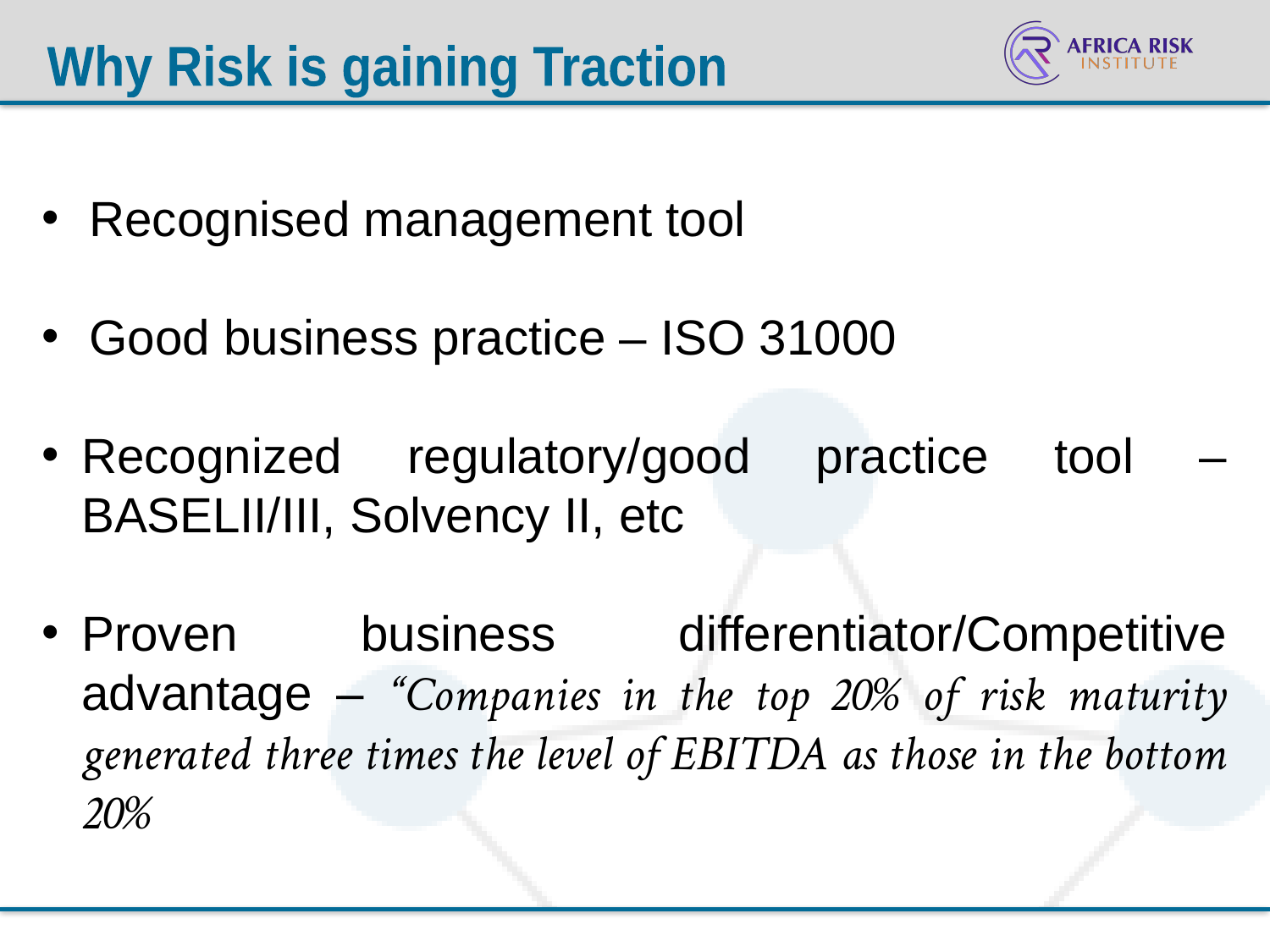

Why Risk is gaining Traction

Recognised management tool

Good business practice – ISO 31000

Recognized regulatory/good practice tool – BASELII/III, Solvency II, etc

Proven business differentiator/Competitive advantage – “Companies in the top 20% of risk maturity generated three times the level of EBITDA as those in the bottom 20%